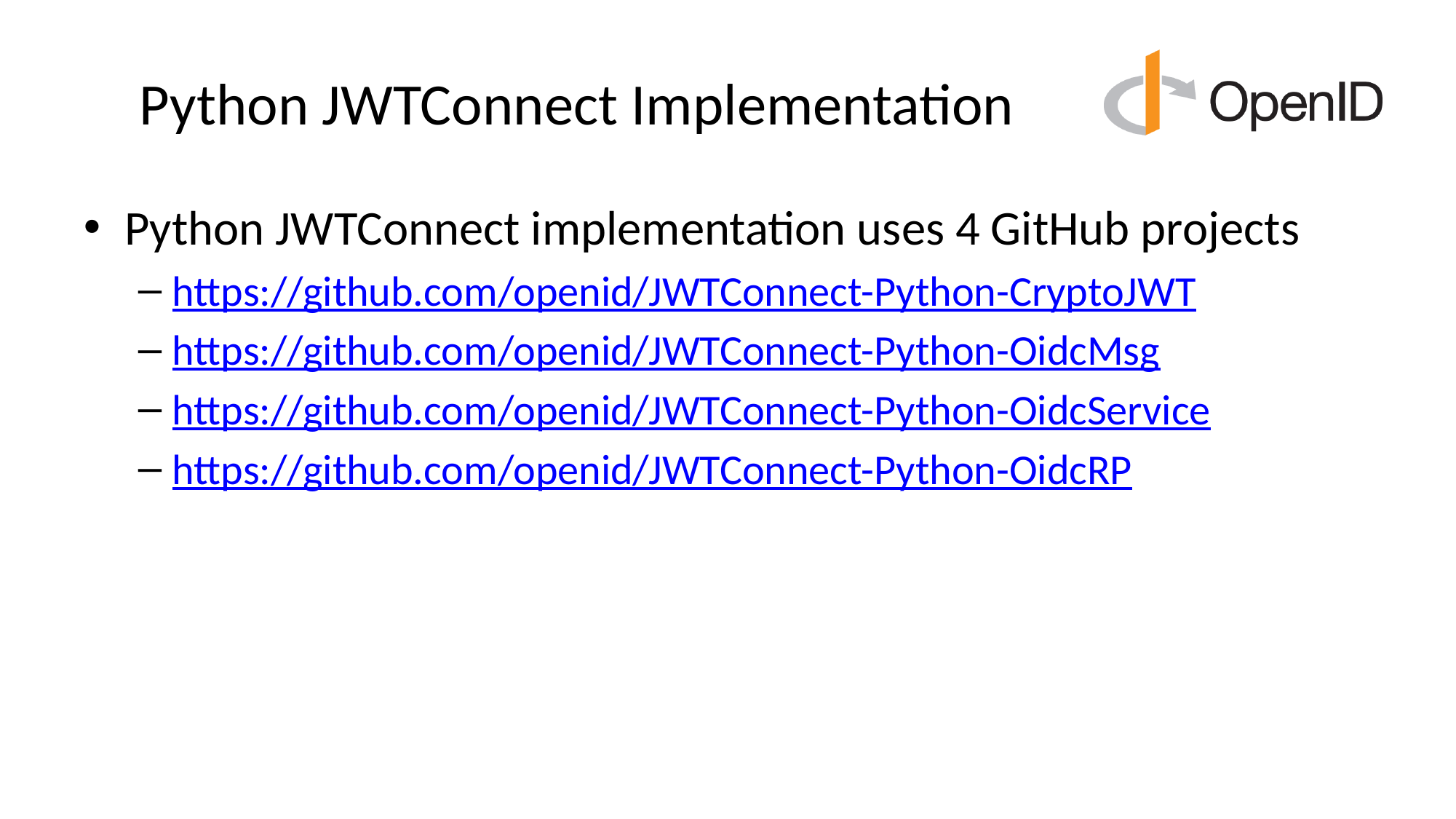

# Python JWTConnect Implementation
Python JWTConnect implementation uses 4 GitHub projects
https://github.com/openid/JWTConnect-Python-CryptoJWT
https://github.com/openid/JWTConnect-Python-OidcMsg
https://github.com/openid/JWTConnect-Python-OidcService
https://github.com/openid/JWTConnect-Python-OidcRP